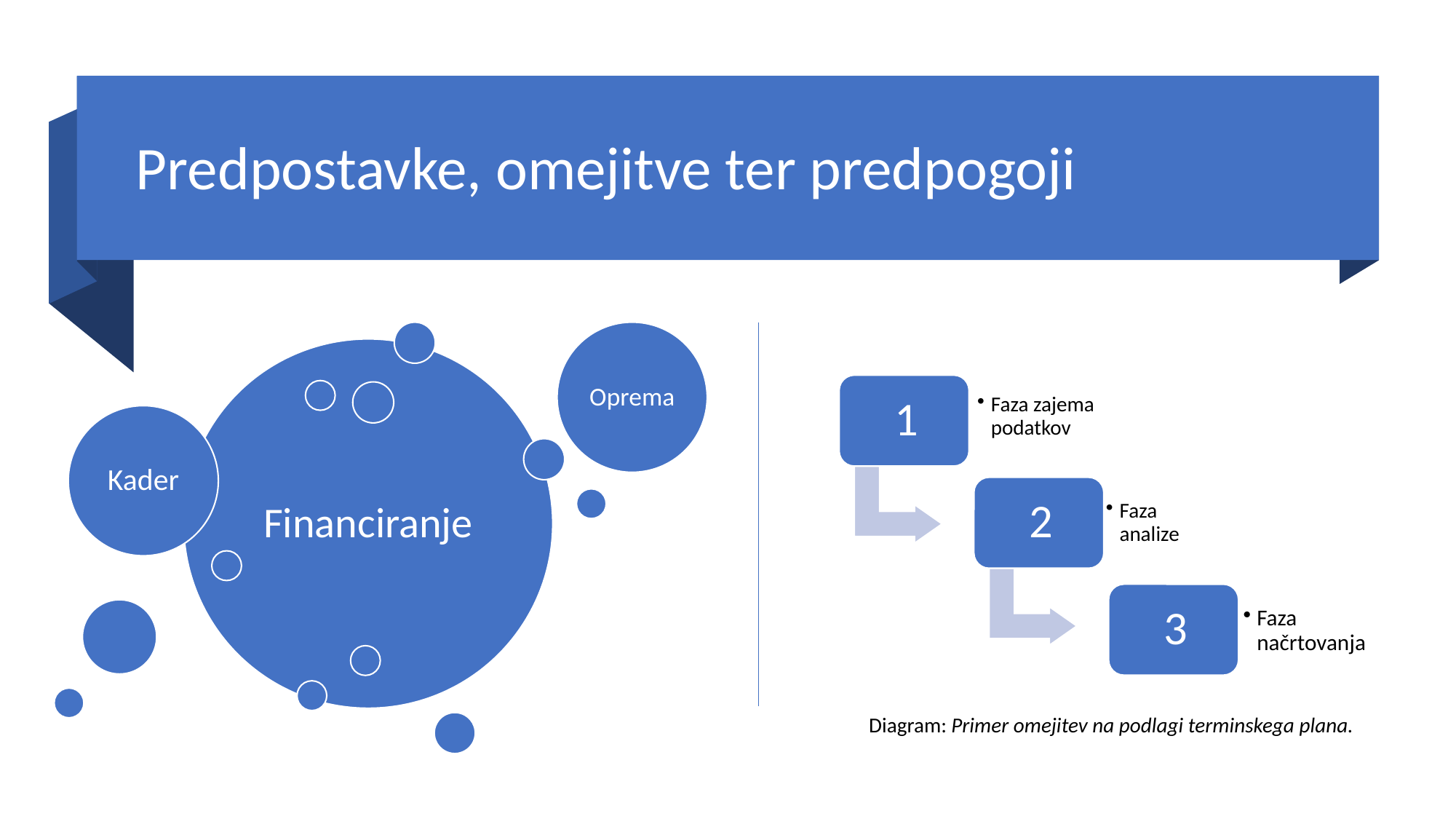

# Predpostavke, omejitve ter predpogoji
Financiranje
Kader
Oprema
1
Faza zajema podatkov
2
Faza analize
3
Faza načrtovanja
Diagram: Primer omejitev na podlagi terminskega plana.